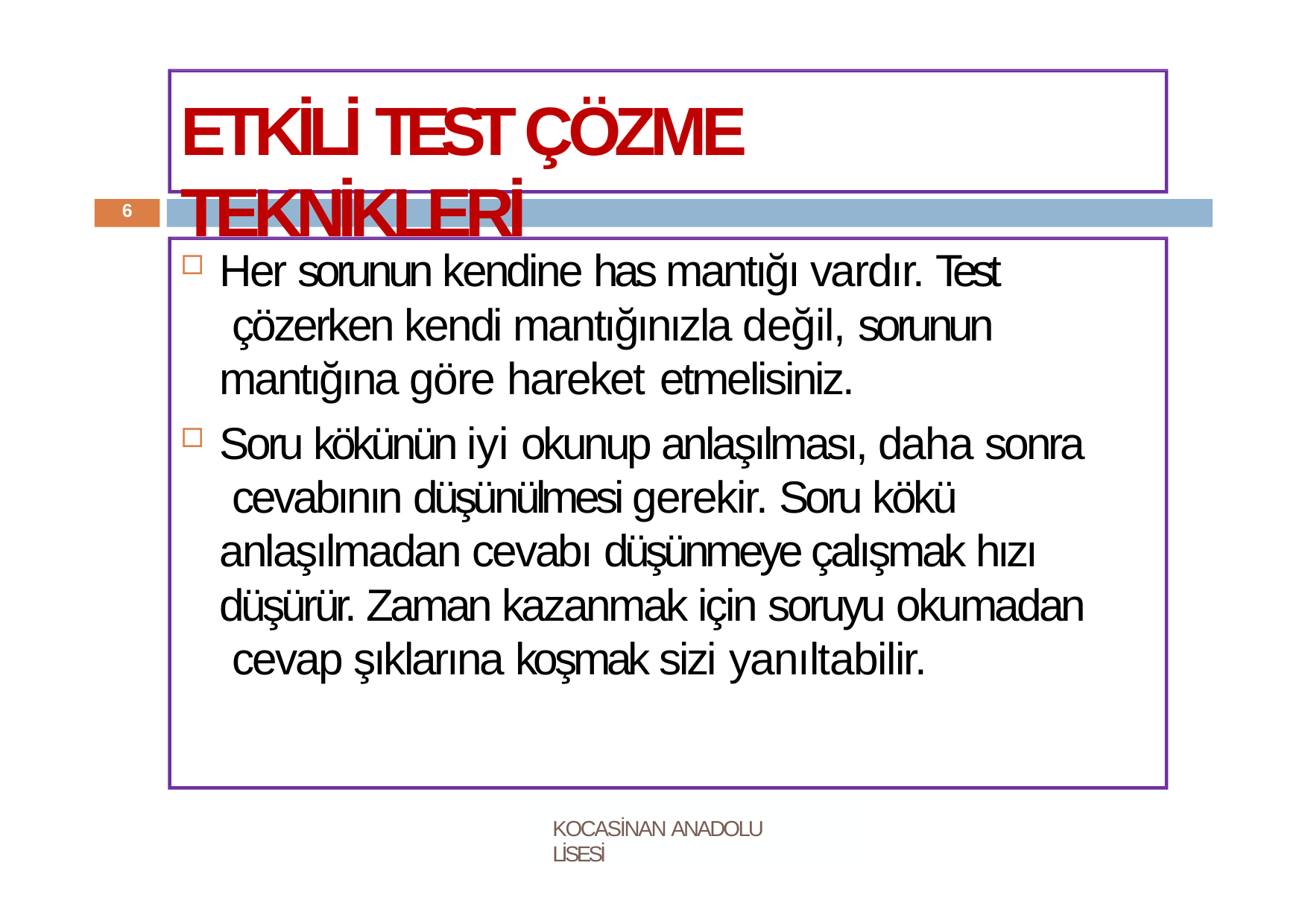

# ETKİLİ TEST ÇÖZME TEKNİKLERİ
6

Her sorunun kendine has mantığı vardır. Test  çözerken kendi mantığınızla değil, sorunun  mantığına göre hareket etmelisiniz.
Soru kökünün iyi okunup anlaşılması, daha sonra  cevabının düşünülmesi gerekir. Soru kökü  anlaşılmadan cevabı düşünmeye çalışmak hızı  düşürür. Zaman kazanmak için soruyu okumadan  cevap şıklarına koşmak sizi yanıltabilir.

KOCASİNAN ANADOLU LİSESİ